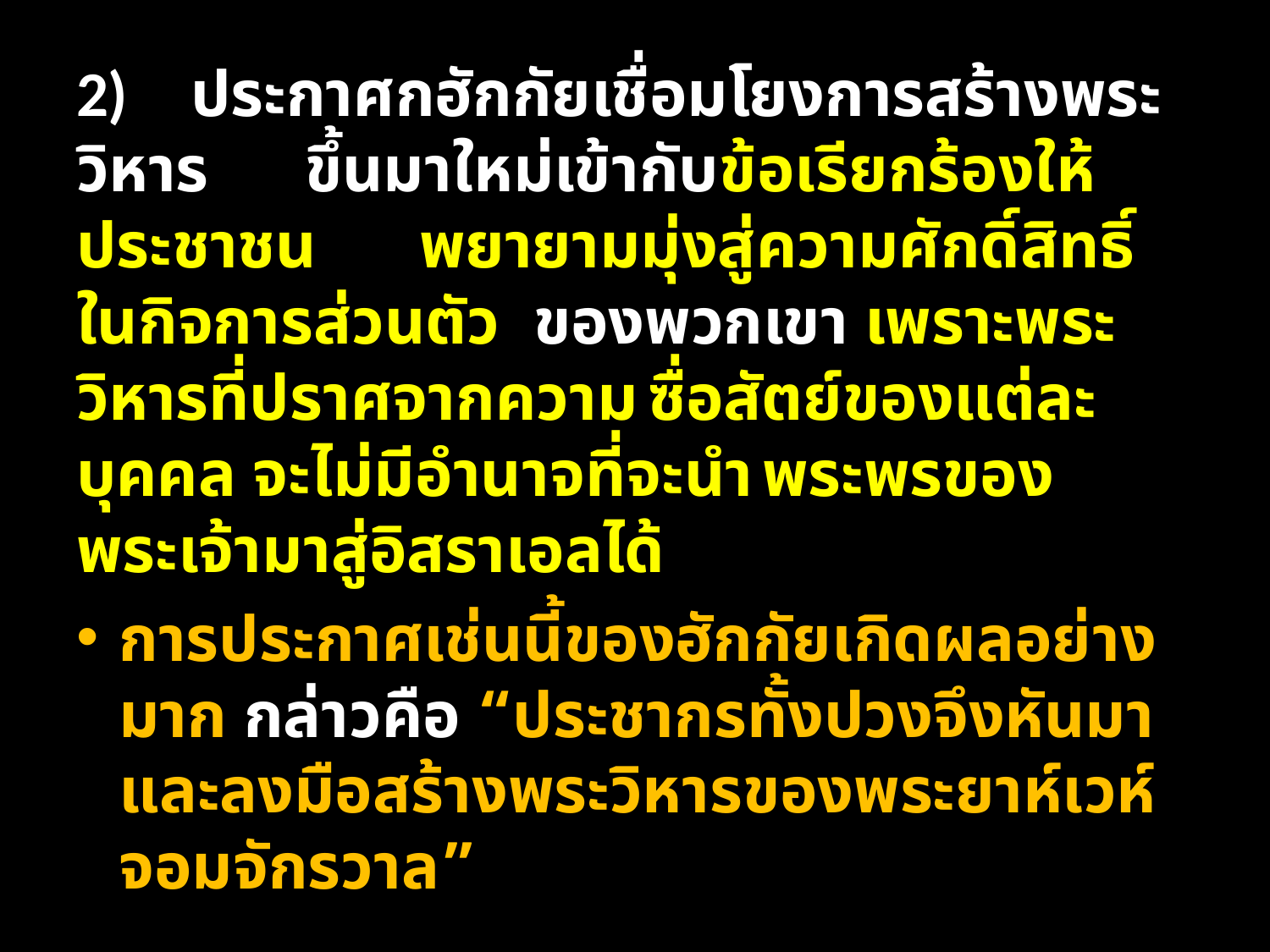

2)	ประกาศกฮักกัยเชื่อมโยงการสร้างพระวิหาร	ขึ้นมาใหม่เข้ากับข้อเรียกร้องให้ประชาชน	พยายามมุ่งสู่ความศักดิ์สิทธิ์ในกิจการส่วนตัว	ของพวกเขา เพราะพระวิหารที่ปราศจากความ	ซื่อสัตย์ของแต่ละบุคคล จะไม่มีอำนาจที่จะนำ	พระพรของพระเจ้ามาสู่อิสราเอลได้
การประกาศเช่นนี้ของฮักกัยเกิดผลอย่างมาก กล่าวคือ “​​ประชากร​ทั้งปวง​​จึง​หันมา​และ​ลงมือ​สร้าง​พระ​วิหาร​ของ​พระ​ยาห์​เวห์​จอม​จักรวาล”